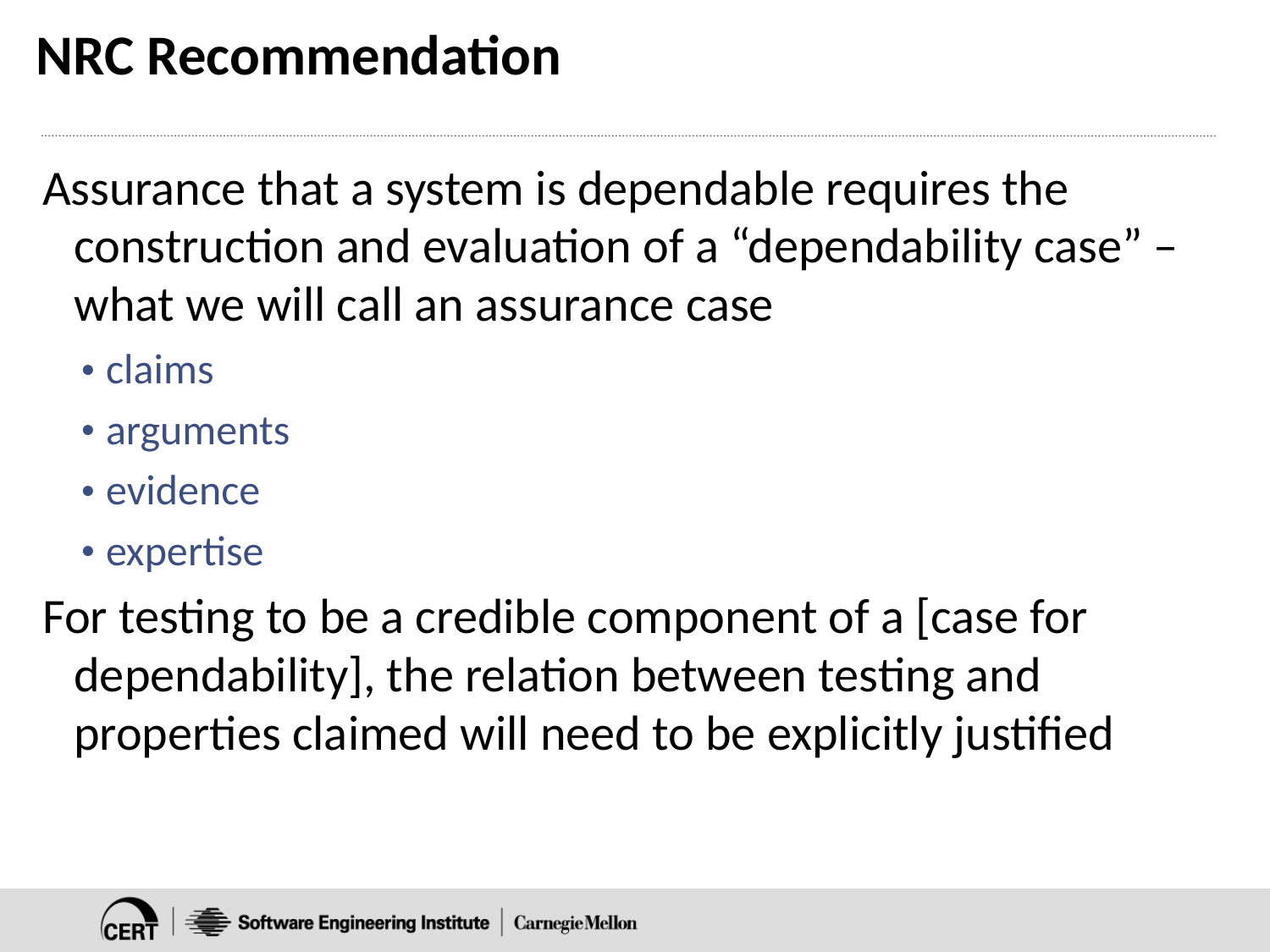

# NRC Recommendation
Assurance that a system is dependable requires the construction and evaluation of a “dependability case” – what we will call an assurance case
claims
arguments
evidence
expertise
For testing to be a credible component of a [case for dependability], the relation between testing and properties claimed will need to be explicitly justified